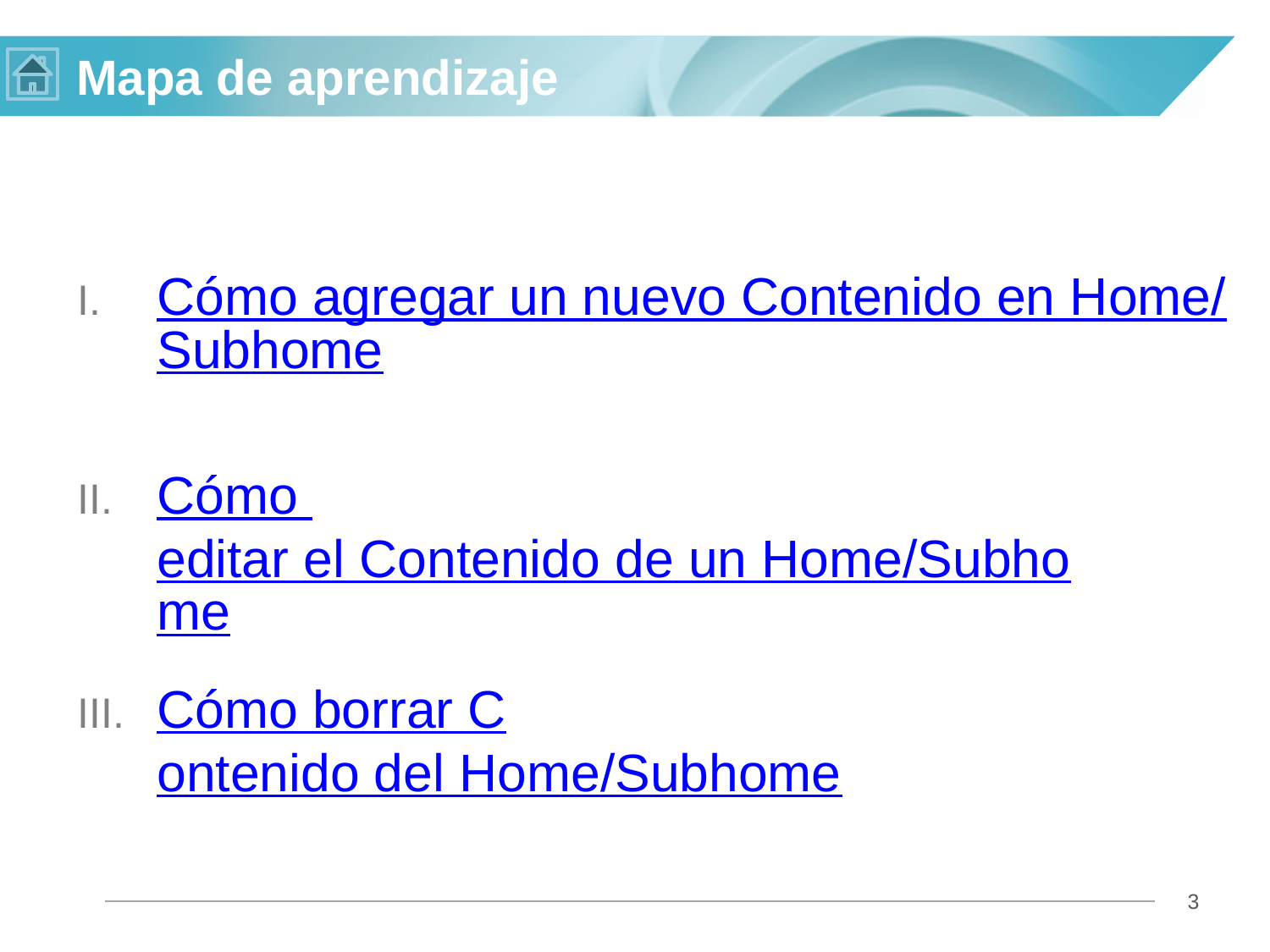

# Mapa de aprendizaje

Cómo agregar un nuevo Contenido en Home/Subhome

Cómo editar el Contenido de un Home/Subhome
Cómo borrar Contenido del Home/Subhome
3